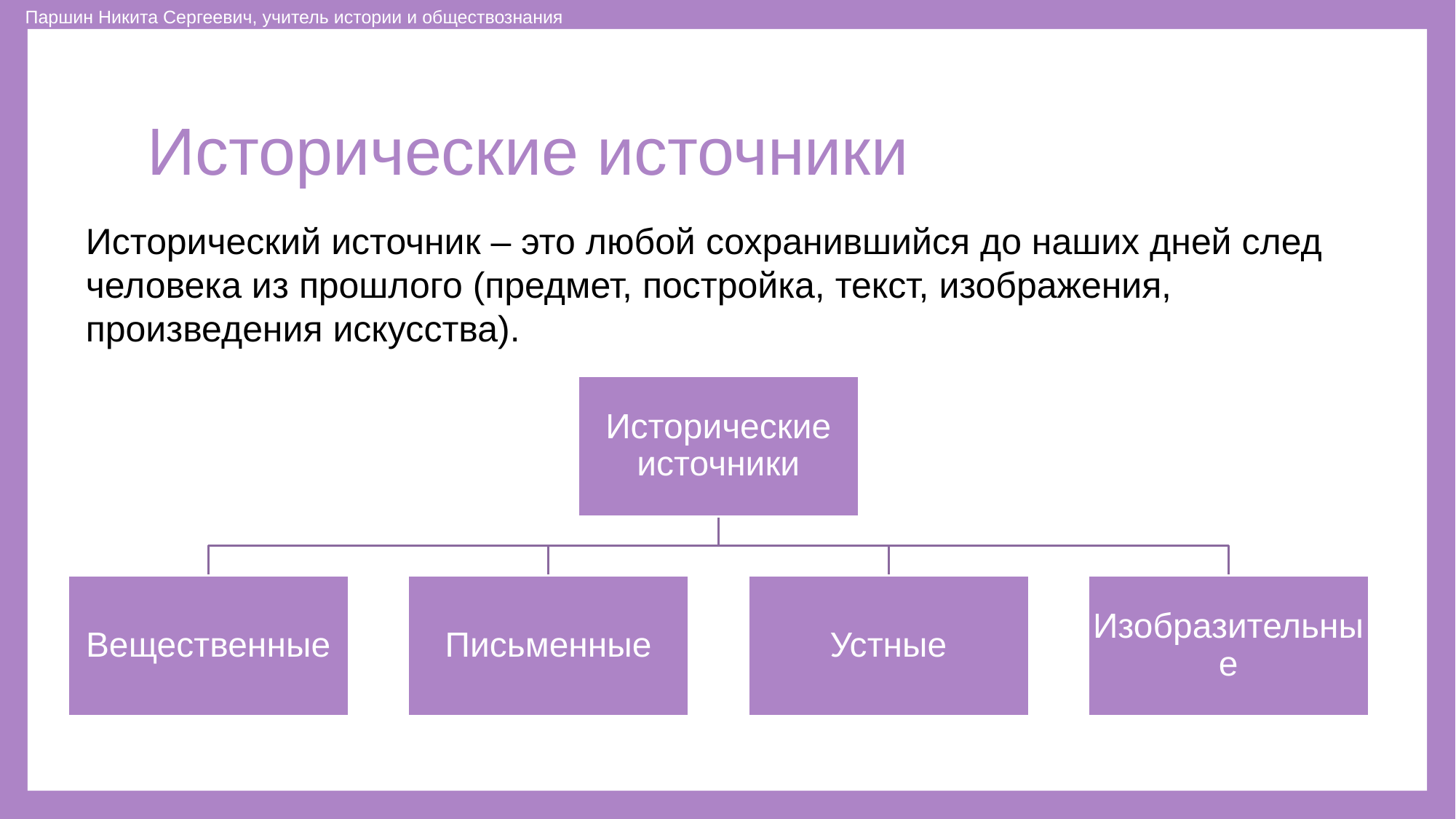

Паршин Никита Сергеевич, учитель истории и обществознания
# Исторические источники
Исторические источники
Вещественные
Письменные
Устные
Изобразительные
Исторический источник – это любой сохранившийся до наших дней след человека из прошлого (предмет, постройка, текст, изображения, произведения искусства).